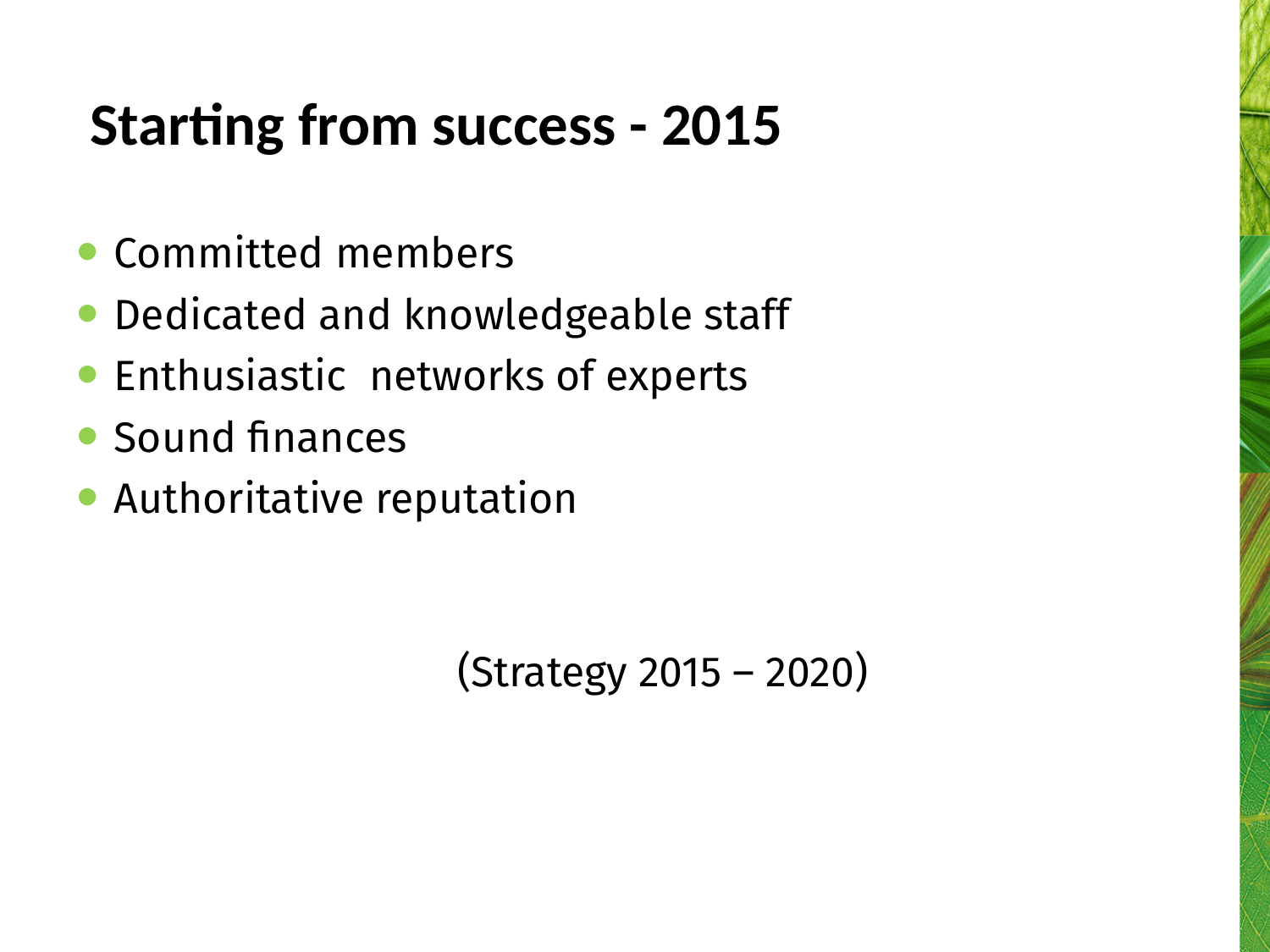

# Starting from success - 2015
Committed members
Dedicated and knowledgeable staff
Enthusiastic  networks of experts
Sound finances
Authoritative reputation

			(Strategy 2015 – 2020)